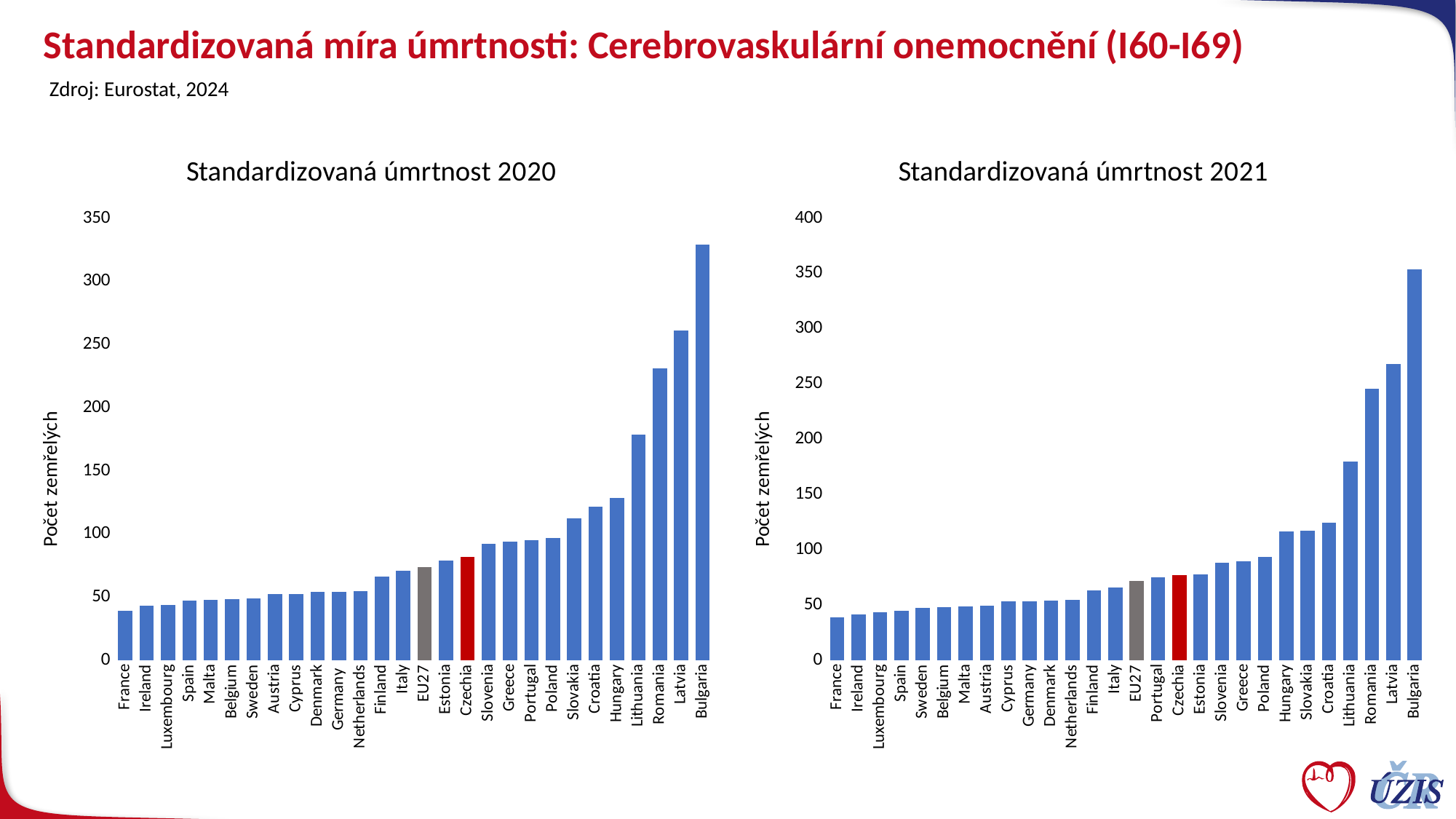

# Standardizovaná míra úmrtnosti: Cerebrovaskulární onemocnění (I60-I69)
Zdroj: Eurostat, 2024

### Chart: Standardizovaná úmrtnost 2020

| Category | Řada 1 |
|---|---|
| France | 39.21 |
| Ireland | 43.37 |
| Luxembourg | 43.89 |
| Spain | 47.13 |
| Malta | 47.74 |
| Belgium | 48.65 |
| Sweden | 48.81 |
| Austria | 52.21 |
| Cyprus | 52.57 |
| Denmark | 54.33 |
| Germany  | 54.39 |
| Netherlands | 54.89 |
| Finland | 66.24 |
| Italy | 71.03 |
| EU27 | 73.83 |
| Estonia | 78.67 |
| Czechia | 81.95 |
| Slovenia | 91.93 |
| Greece | 94.04 |
| Portugal | 95.25 |
| Poland | 96.71 |
| Slovakia | 112.31 |
| Croatia | 121.83 |
| Hungary | 128.55 |
| Lithuania | 178.85 |
| Romania | 230.92 |
| Latvia | 260.92 |
| Bulgaria | 329.24 |

### Chart: Standardizovaná úmrtnost 2021

| Category | Řada 1 |
|---|---|
| France | 38.94 |
| Ireland | 41.21 |
| Luxembourg | 43.26 |
| Spain | 44.81 |
| Sweden | 47.32 |
| Belgium | 48.03 |
| Malta | 48.59 |
| Austria | 49.54 |
| Cyprus | 53.04 |
| Germany | 53.3 |
| Denmark | 53.95 |
| Netherlands | 54.74 |
| Finland | 63.39 |
| Italy | 65.72 |
| EU27 | 71.57 |
| Portugal | 75.25 |
| Czechia | 77.09 |
| Estonia | 77.87 |
| Slovenia | 87.93 |
| Greece | 89.5 |
| Poland | 93.24 |
| Hungary | 116.72 |
| Slovakia | 116.96 |
| Croatia | 124.65 |
| Lithuania | 179.52 |
| Romania | 245.55 |
| Latvia | 268.12 |
| Bulgaria | 353.89 |